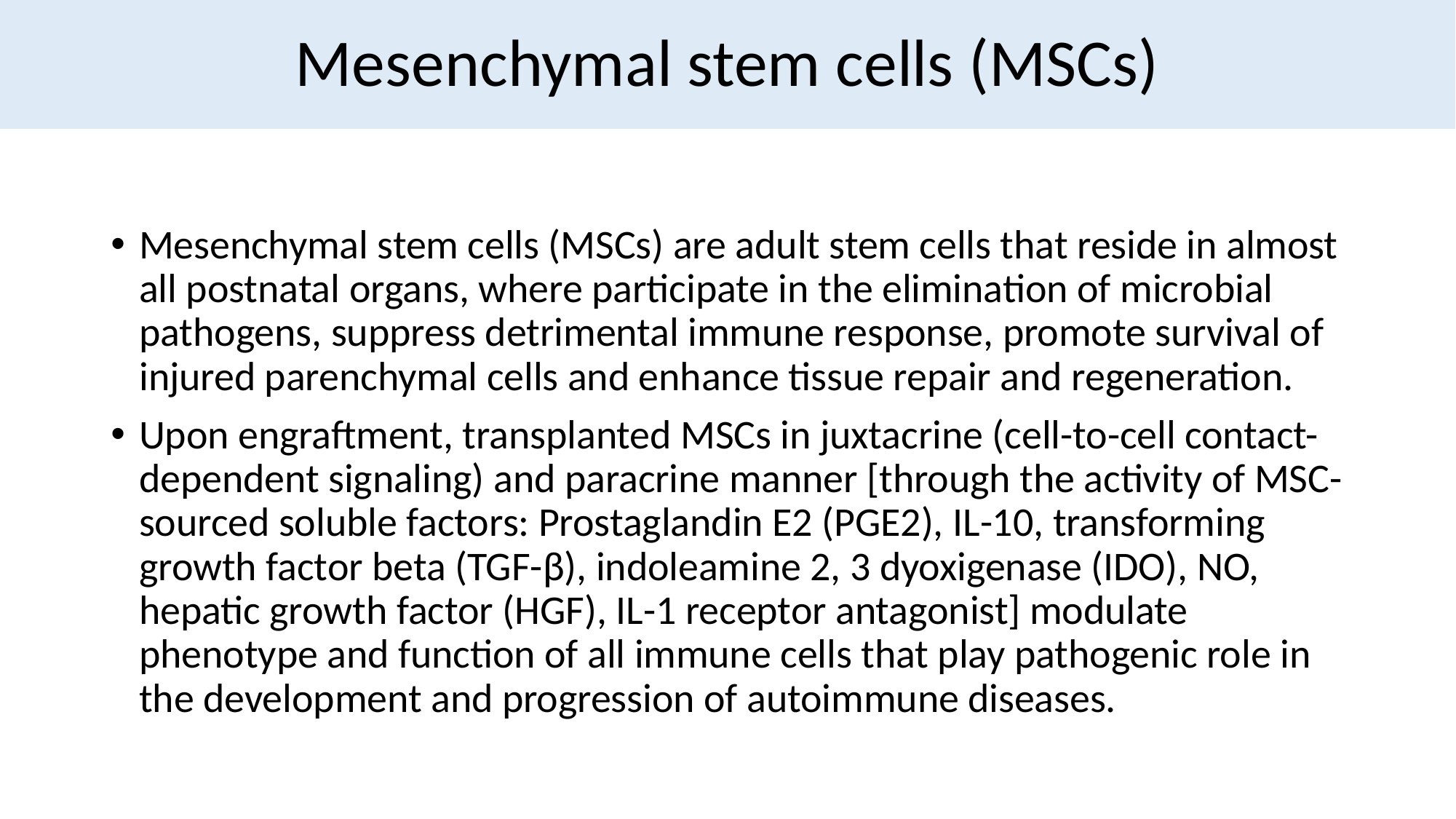

# Mesenchymal stem cells (MSCs)
Mesenchymal stem cells (MSCs) are adult stem cells that reside in almost all postnatal organs, where participate in the elimination of microbial pathogens, suppress detrimental immune response, promote survival of injured parenchymal cells and enhance tissue repair and regeneration.
Upon engraftment, transplanted MSCs in juxtacrine (cell-to-cell contact-dependent signaling) and paracrine manner [through the activity of MSC-sourced soluble factors: Prostaglandin E2 (PGE2), IL-10, transforming growth factor beta (TGF-β), indoleamine 2, 3 dyoxigenase (IDO), NO, hepatic growth factor (HGF), IL-1 receptor antagonist] modulate phenotype and function of all immune cells that play pathogenic role in the development and progression of autoimmune diseases.